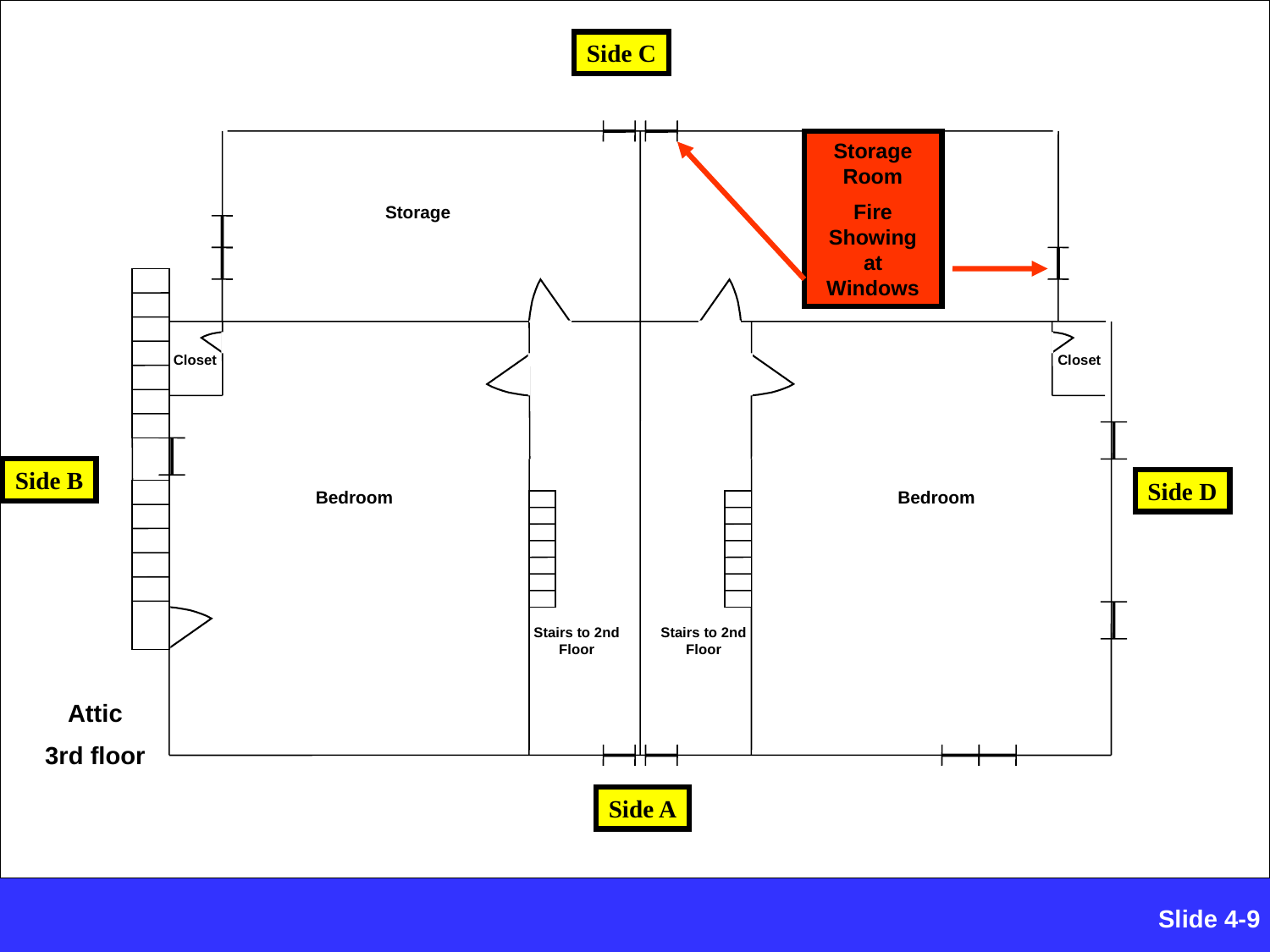

Side C

Storage Room
Fire Showing at Windows

Storage

Closet

Closet

Side B

Side D

Bedroom
Bedroom

Stairs to 2nd Floor
Stairs to 2nd Floor
Attic
3rd floor

Side A
Slide 4-9